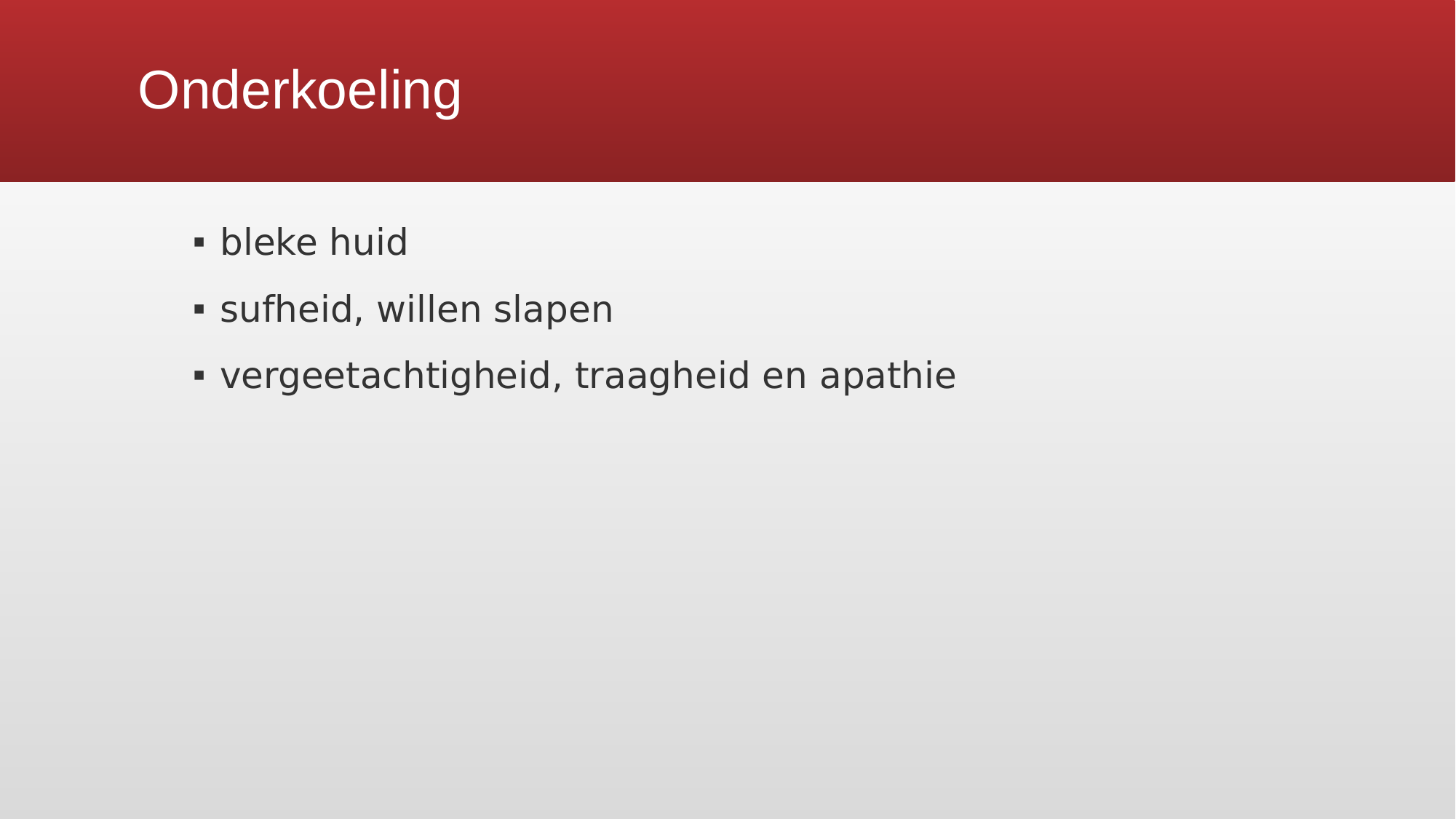

# Onderkoeling
bleke huid
sufheid, willen slapen
vergeetachtigheid, traagheid en apathie